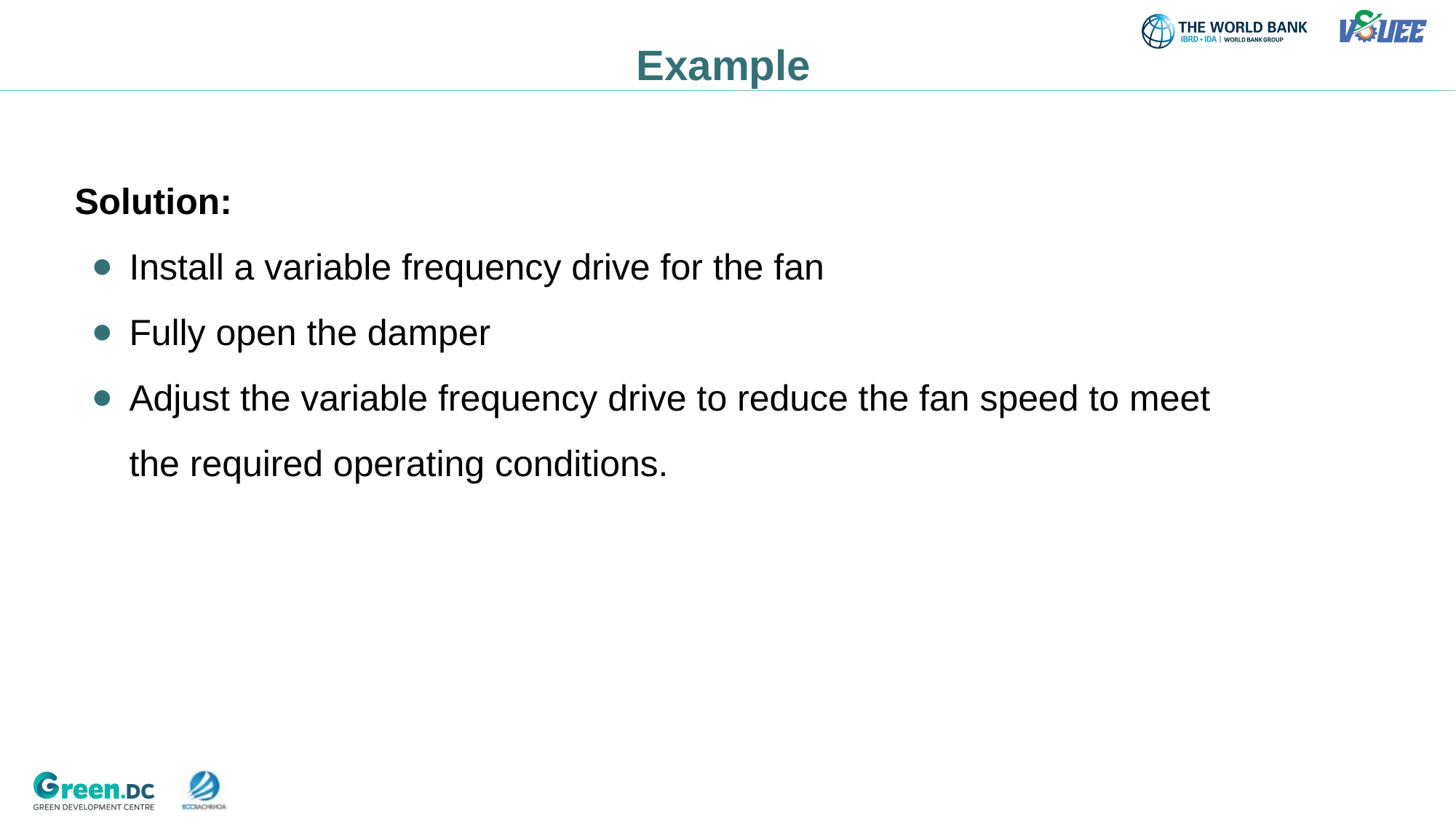

Example
Solution:
Install a variable frequency drive for the fan
Fully open the damper
Adjust the variable frequency drive to reduce the fan speed to meet the required operating conditions.